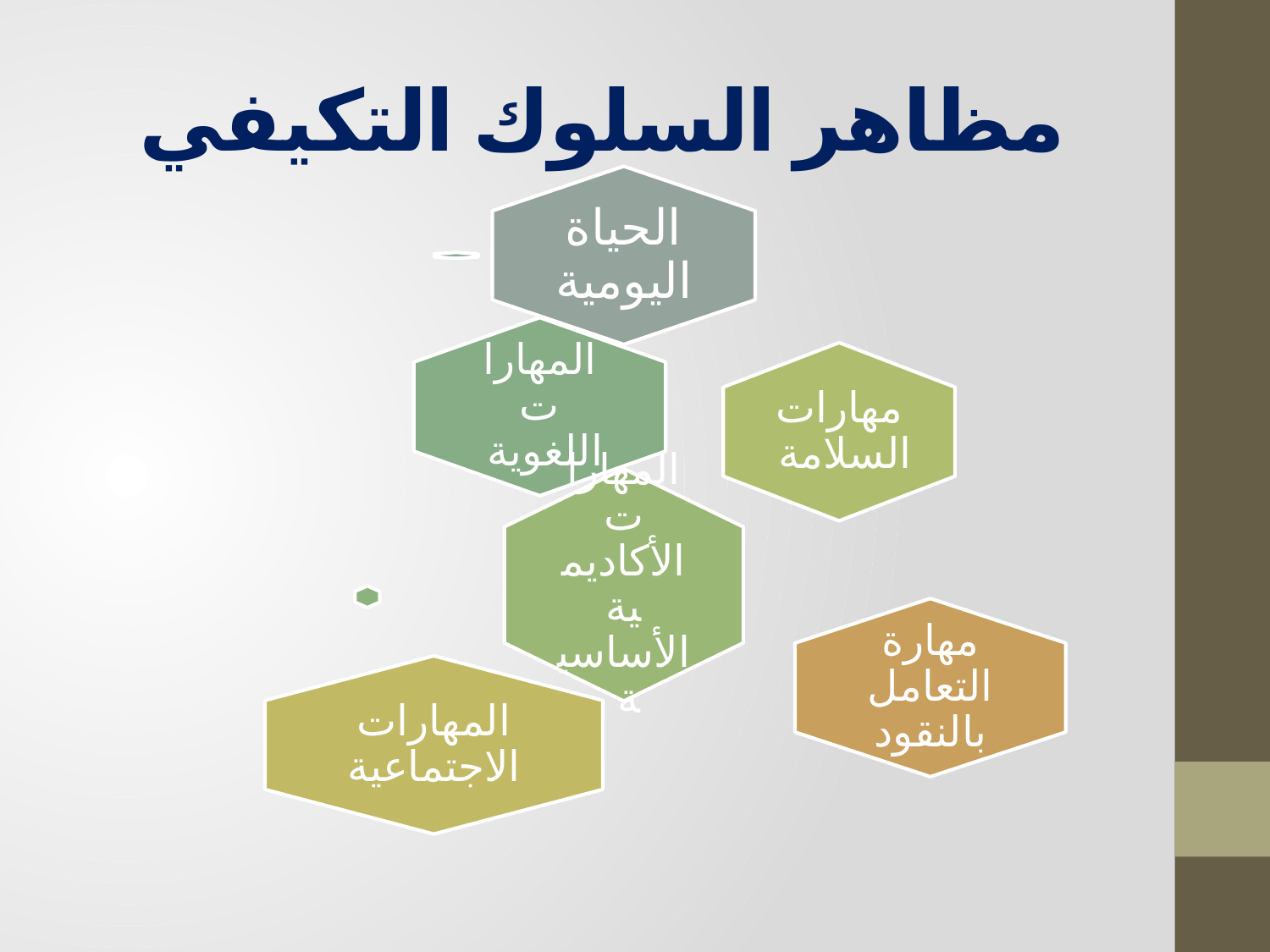

# مظاهر السلوك التكيفي
الحياة اليومية

المهارات اللغوية

المهارات الأكاديمية الأساسية
مهارات السلامة
المهارات الاجتماعية
مهارة التعامل بالنقود